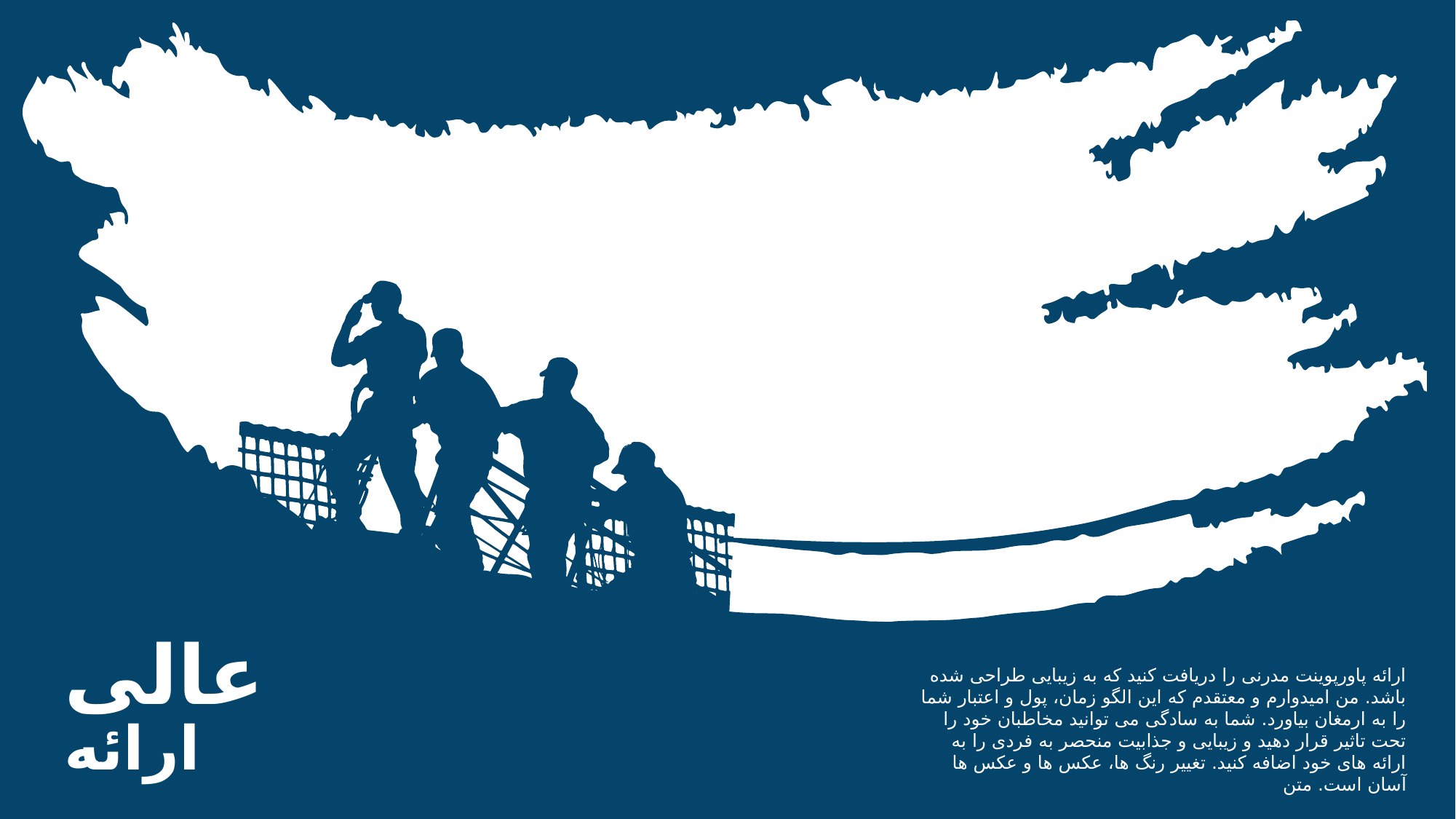

عالی
ارائه
ارائه پاورپوینت مدرنی را دریافت کنید که به زیبایی طراحی شده باشد. من امیدوارم و معتقدم که این الگو زمان، پول و اعتبار شما را به ارمغان بیاورد. شما به سادگی می توانید مخاطبان خود را تحت تاثیر قرار دهید و زیبایی و جذابیت منحصر به فردی را به ارائه های خود اضافه کنید. تغییر رنگ ها، عکس ها و عکس ها آسان است. متن